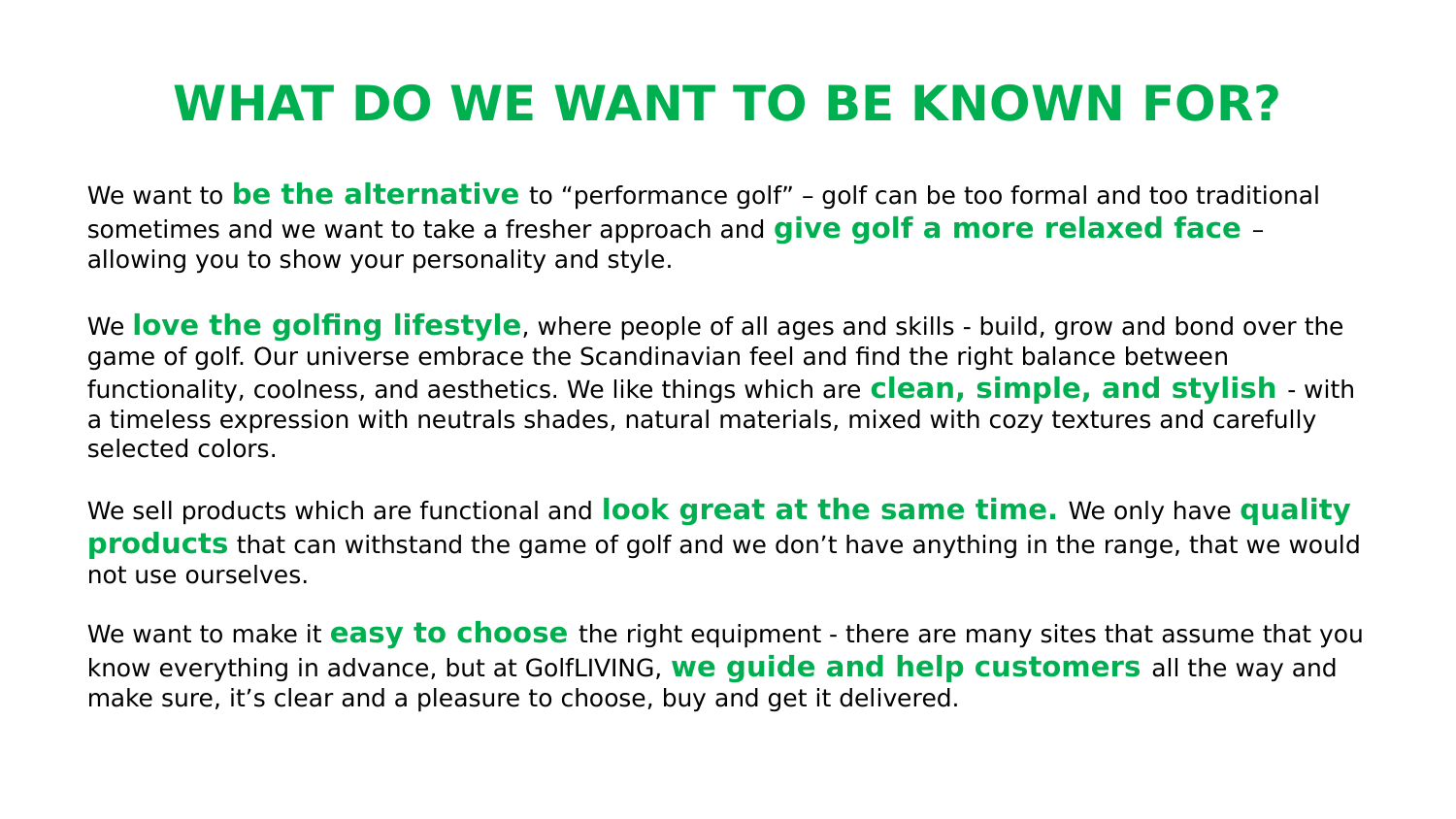

# WHAT DO WE WANT TO BE KNOWN FOR?

We want to be the alternative to “performance golf” – golf can be too formal and too traditional sometimes and we want to take a fresher approach and give golf a more relaxed face – allowing you to show your personality and style.

We love the golfing lifestyle, where people of all ages and skills - build, grow and bond over the game of golf. Our universe embrace the Scandinavian feel and find the right balance between functionality, coolness, and aesthetics. We like things which are clean, simple, and stylish - with a timeless expression with neutrals shades, natural materials, mixed with cozy textures and carefully selected colors.

We sell products which are functional and look great at the same time. We only have quality products that can withstand the game of golf and we don’t have anything in the range, that we would not use ourselves.

We want to make it easy to choose the right equipment - there are many sites that assume that you know everything in advance, but at GolfLIVING, we guide and help customers all the way and make sure, it’s clear and a pleasure to choose, buy and get it delivered.